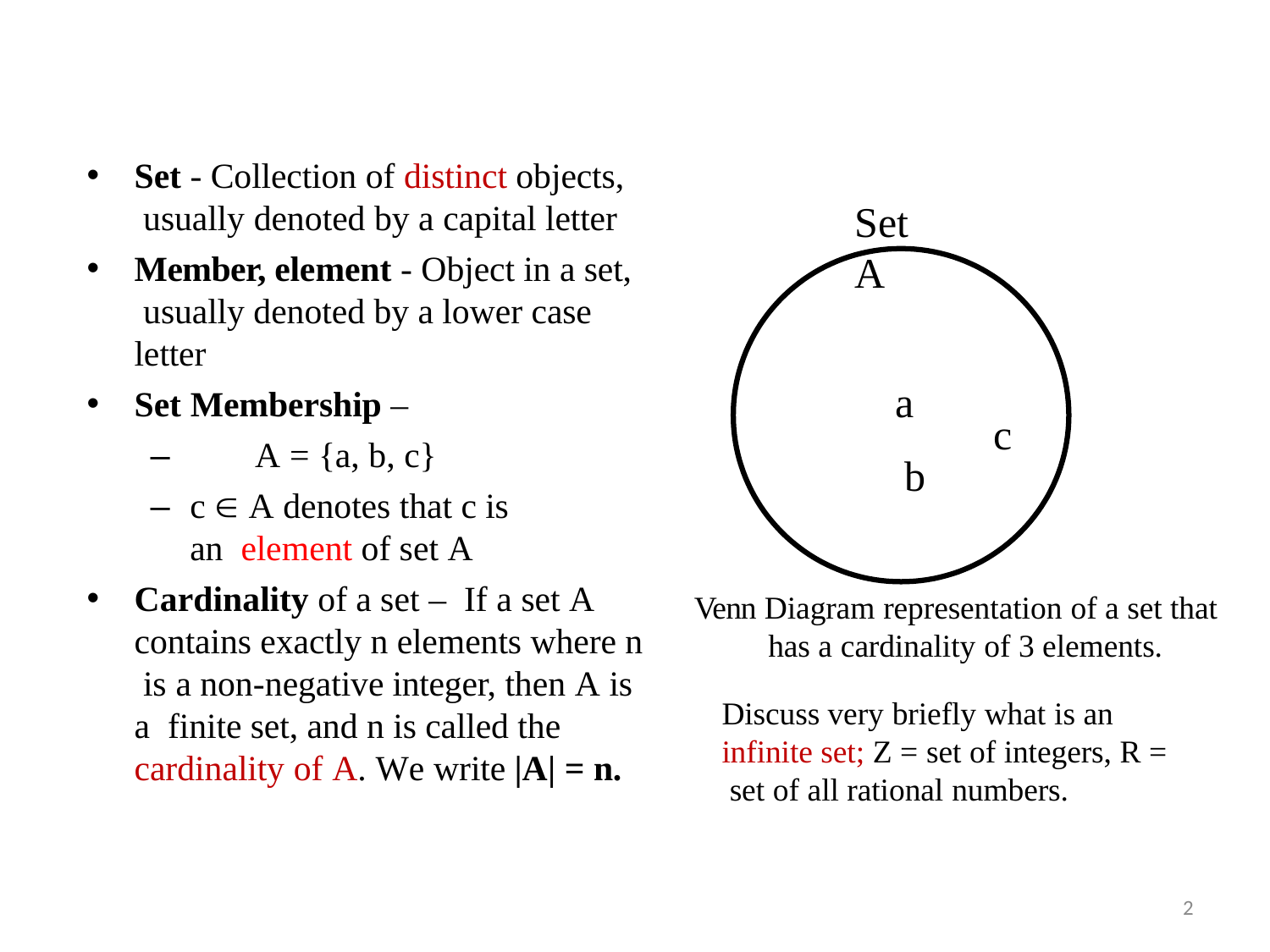

Set - Collection of distinct objects,  usually denoted by a capital letter
Member, element - Object in a set,  usually denoted by a lower case  letter
Set Membership –
–	A = {a, b, c}
–	c ∈ A denotes that c is an  element of set A
Cardinality of a set –  If a set A  contains exactly n elements where n  is a non-negative integer, then A is a  finite set, and n is called the  cardinality of A. We write |A| = n.
Set A

a
b
c
Venn Diagram representation of a set that  has a cardinality of 3 elements.
Discuss very briefly what is an  infinite set; Z = set of integers, R =  set of all rational numbers.
2